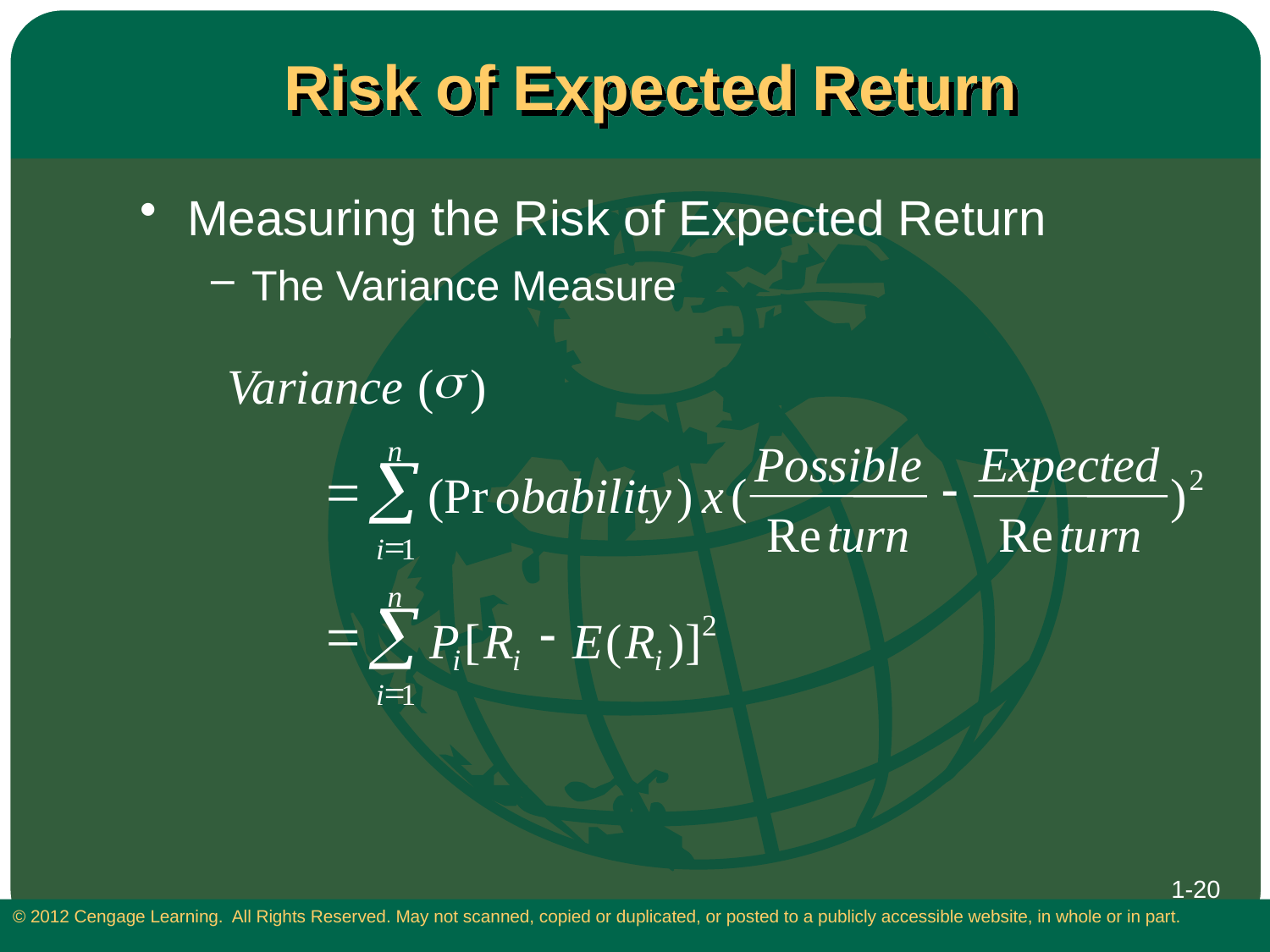

# Risk of Expected Return
Measuring the Risk of Expected Return
The Variance Measure
σ
Variance
(
)

n
Possible
Expected
∑
=
−
2
(Pr
obability
)
x
(
)

Re
turn
Re
turn
=
i
1
n
∑
=
−
2
P
[
R
E
(
R
)]
i
i
i
=
i
1

1-20
© 2012 Cengage Learning.  All Rights Reserved. May not scanned, copied or duplicated, or posted to a publicly accessible website, in whole or in part.